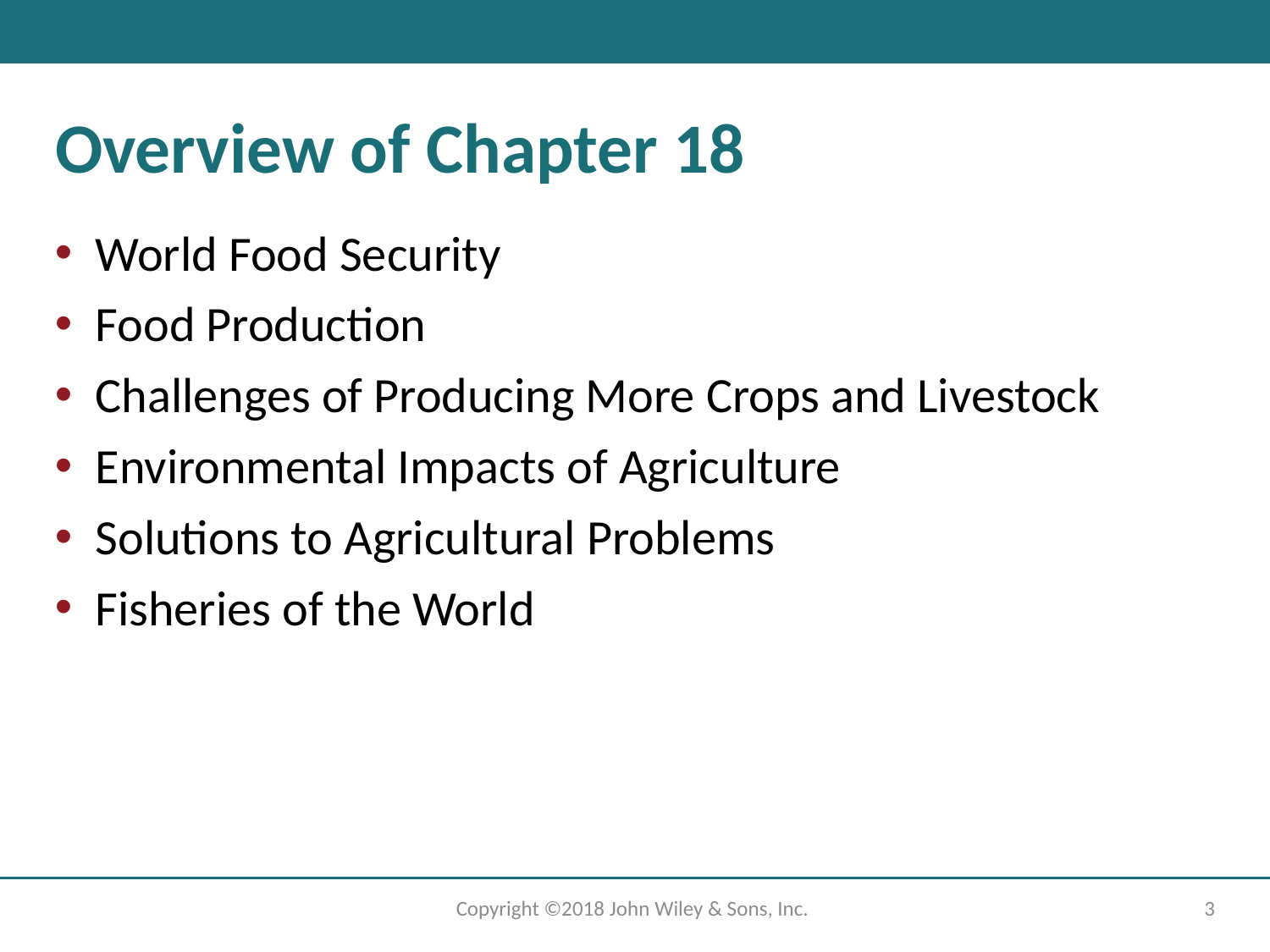

# Overview of Chapter 18
World Food Security
Food Production
Challenges of Producing More Crops and Livestock
Environmental Impacts of Agriculture
Solutions to Agricultural Problems
Fisheries of the World
Copyright ©2018 John Wiley & Sons, Inc.
3